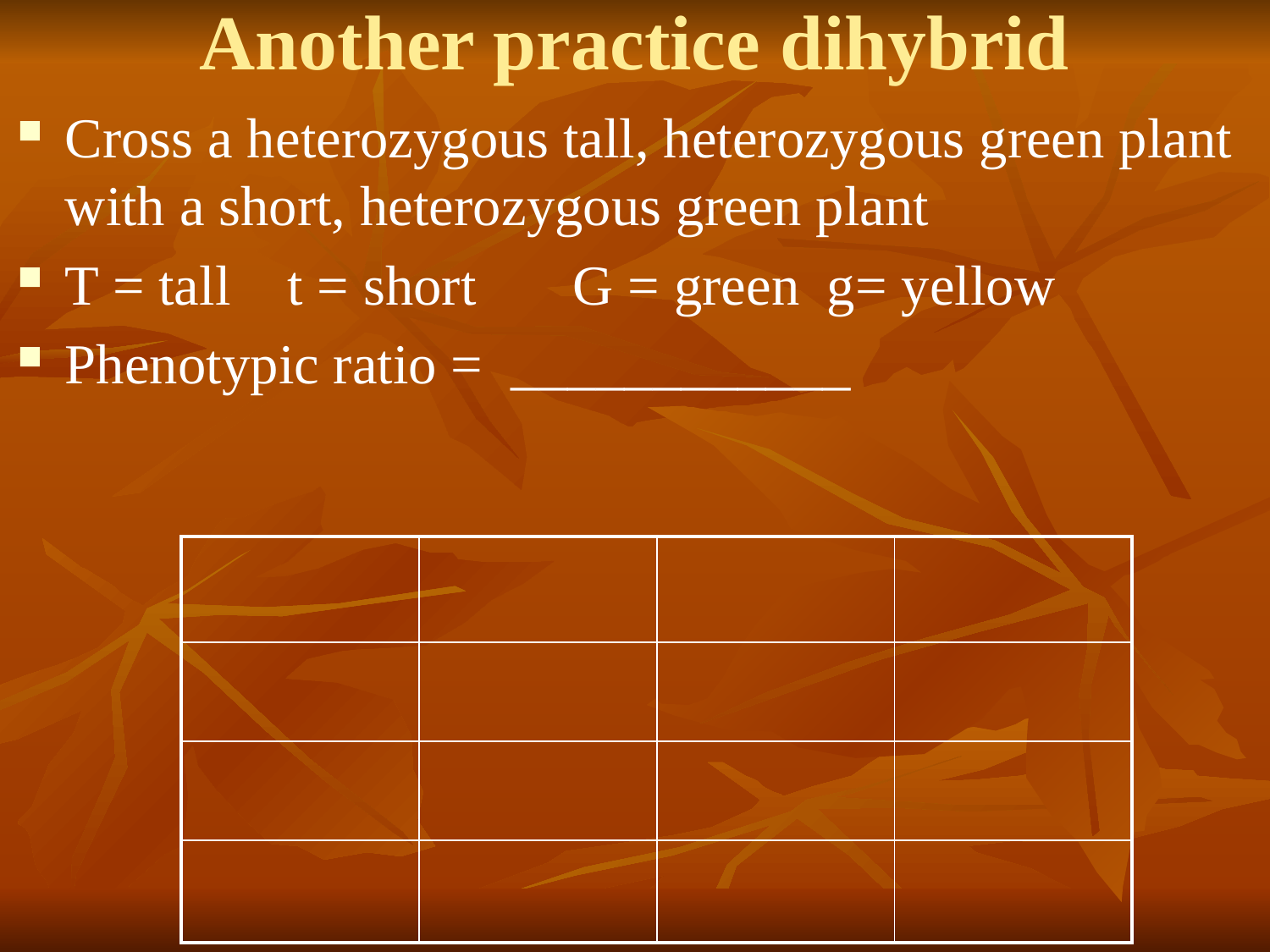

# Another practice dihybrid
Cross a heterozygous tall, heterozygous green plant with a short, heterozygous green plant
T = tall    t = short	G = green	g= yellow
Phenotypic ratio =  ____________
|  |  |  |  |
| --- | --- | --- | --- |
|  |  |  |  |
|  |  |  |  |
|  |  |  |  |